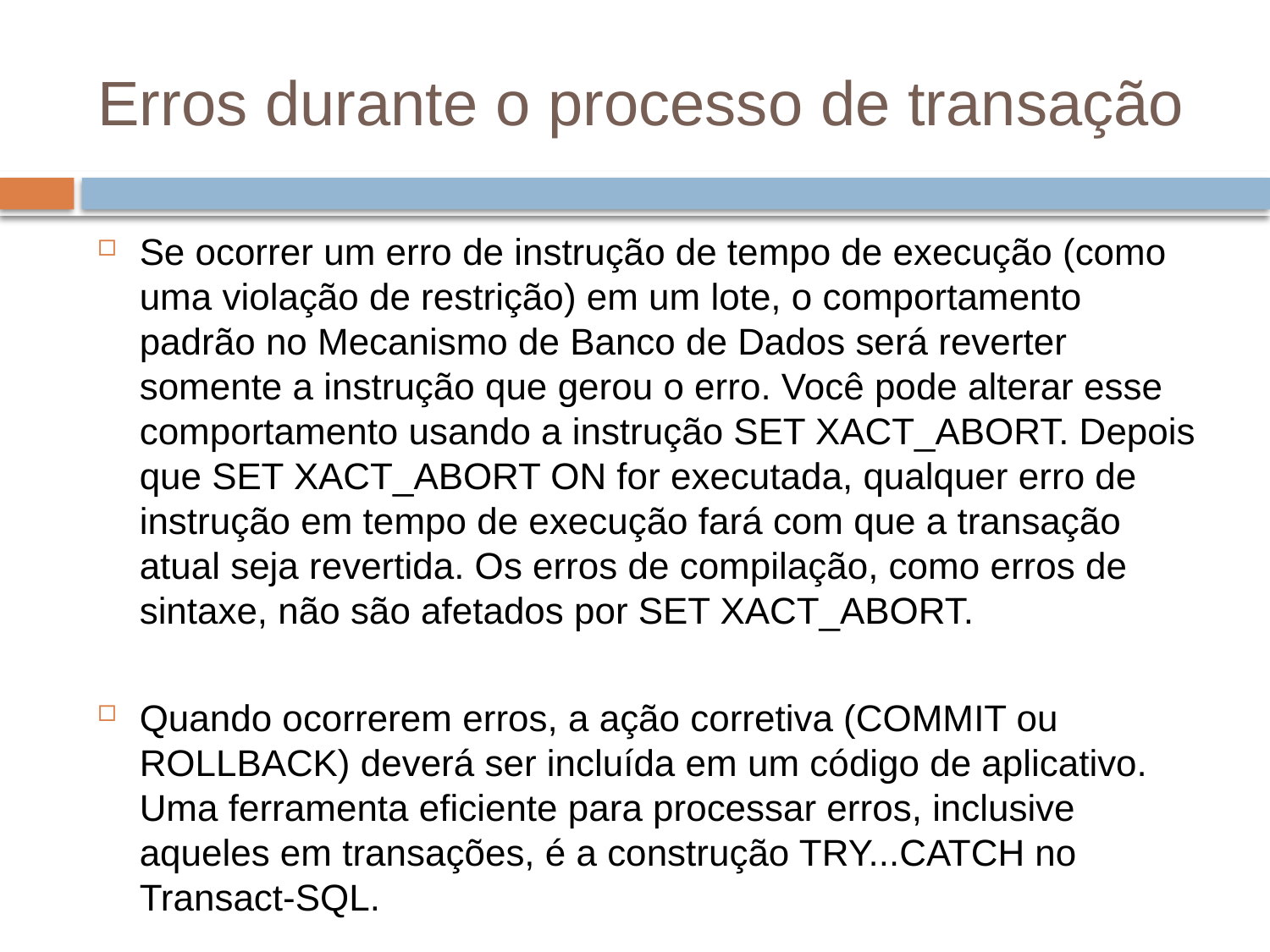

# Erros durante o processo de transação
Se ocorrer um erro de instrução de tempo de execução (como uma violação de restrição) em um lote, o comportamento padrão no Mecanismo de Banco de Dados será reverter somente a instrução que gerou o erro. Você pode alterar esse comportamento usando a instrução SET XACT_ABORT. Depois que SET XACT_ABORT ON for executada, qualquer erro de instrução em tempo de execução fará com que a transação atual seja revertida. Os erros de compilação, como erros de sintaxe, não são afetados por SET XACT_ABORT.

Quando ocorrerem erros, a ação corretiva (COMMIT ou ROLLBACK) deverá ser incluída em um código de aplicativo. Uma ferramenta eficiente para processar erros, inclusive aqueles em transações, é a construção TRY...CATCH no Transact-SQL.